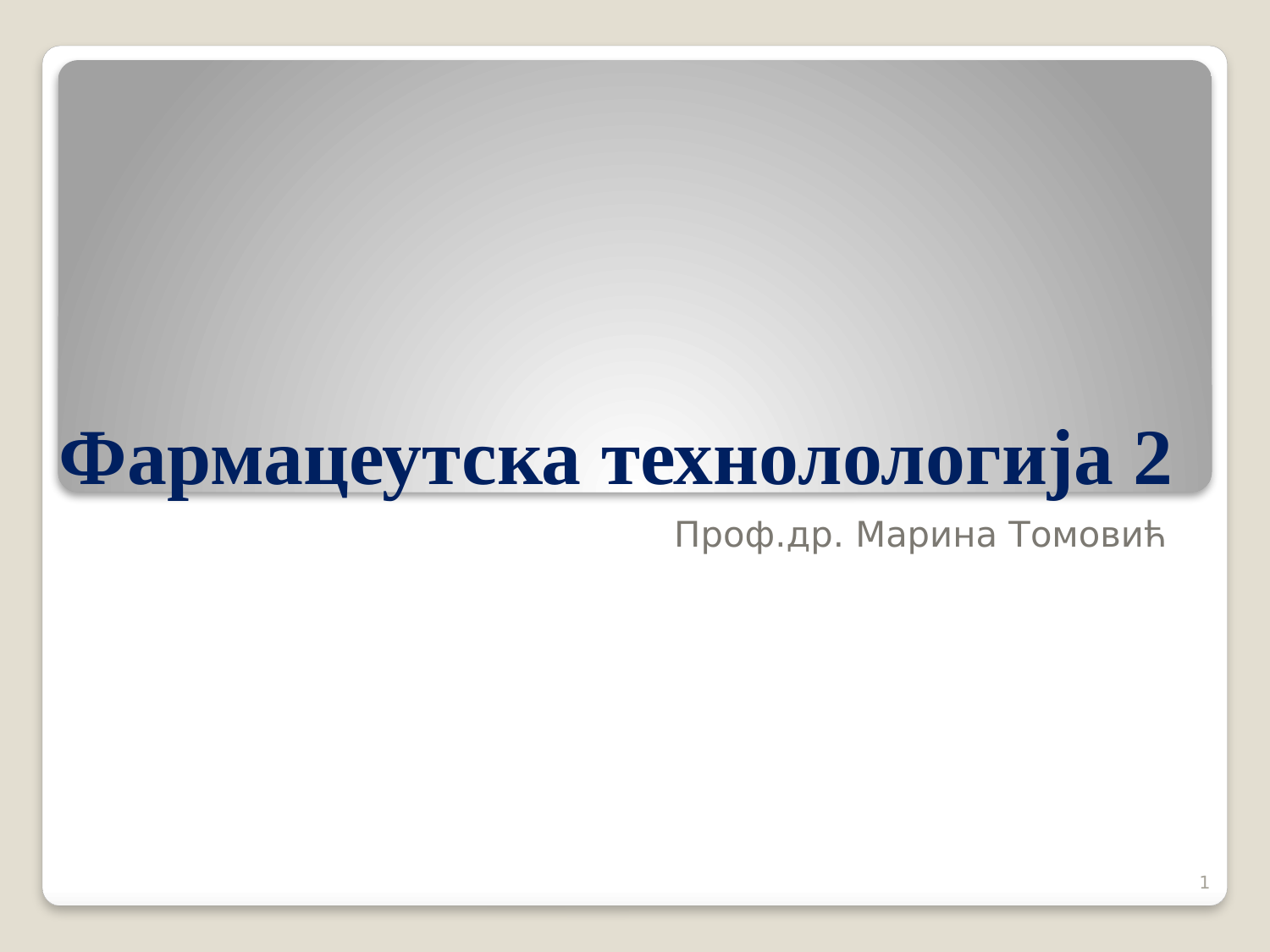

# Фармацеутска технолологија 2
Проф.др. Марина Томовић
1